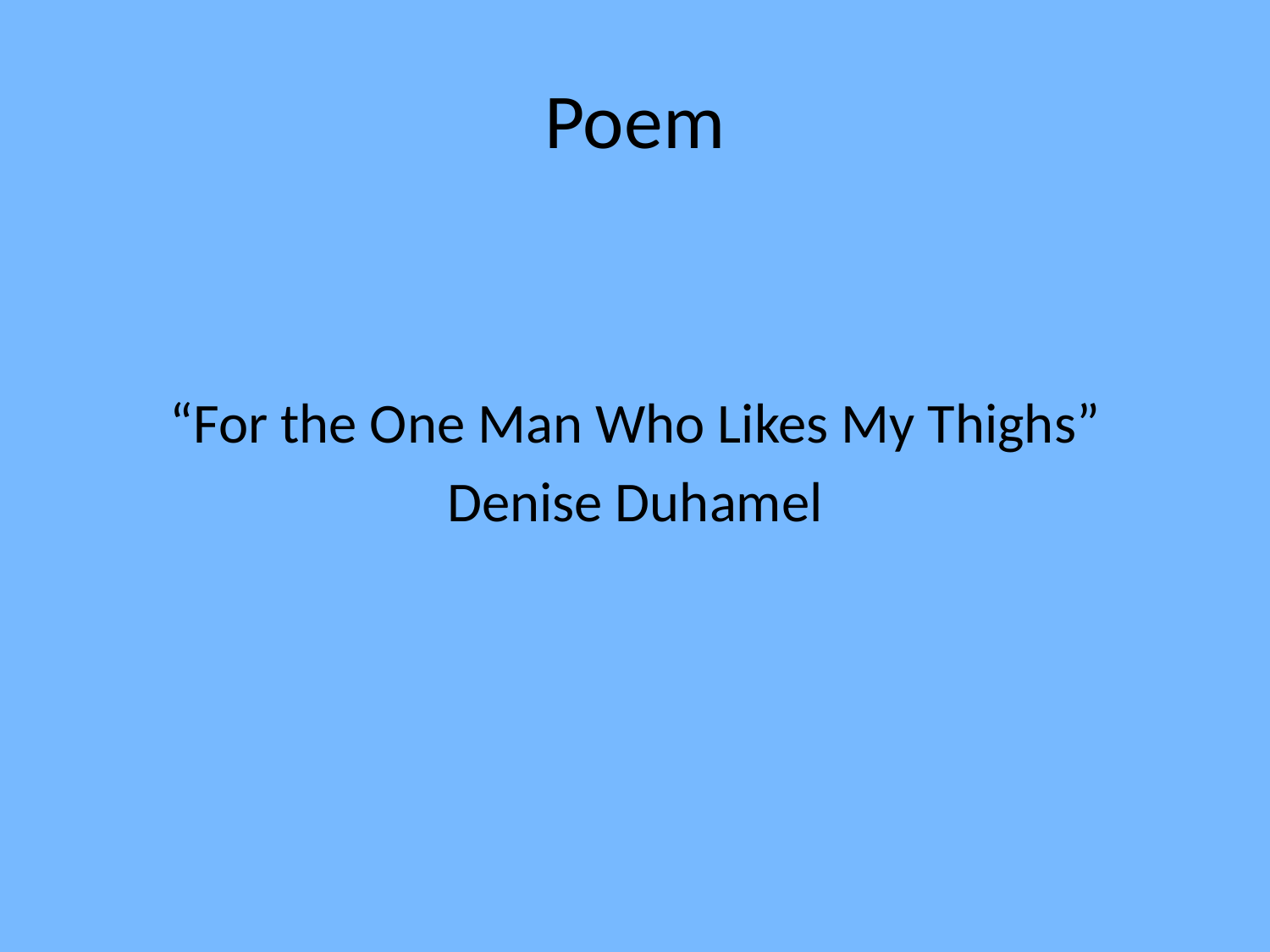

# Poem

“For the One Man Who Likes My Thighs”
Denise Duhamel